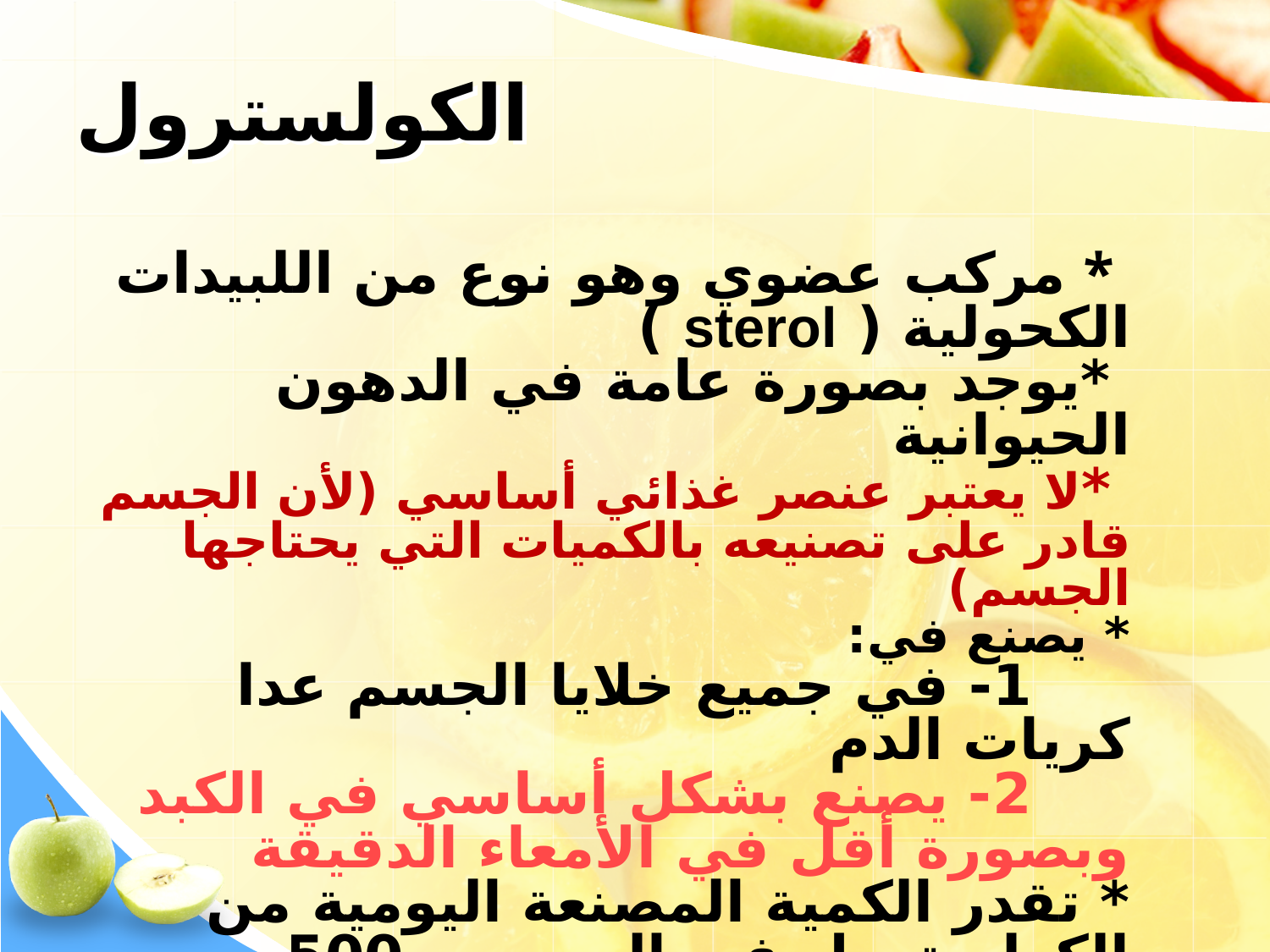

# الكولسترول
 * مركب عضوي وهو نوع من اللبيدات الكحولية ( sterol )
 *يوجد بصورة عامة في الدهون الحيوانية
 *لا يعتبر عنصر غذائي أساسي (لأن الجسم قادر على تصنيعه بالكميات التي يحتاجها الجسم)
* يصنع في:
     1- في جميع خلايا الجسم عدا كريات الدم
     2- يصنع بشكل أساسي في الكبد وبصورة أقل في الأمعاء الدقيقة
* تقدر الكمية المصنعة اليومية من الكولسترول في الجسم بـ 500 – 1000 ملجم
* تعتمد الكمية المصنعة في الجسم من الكولسترول على:
      1- الكمية المتناولة منه في الوجبة الغذائية
      2- كمية الطاقة المتناولة